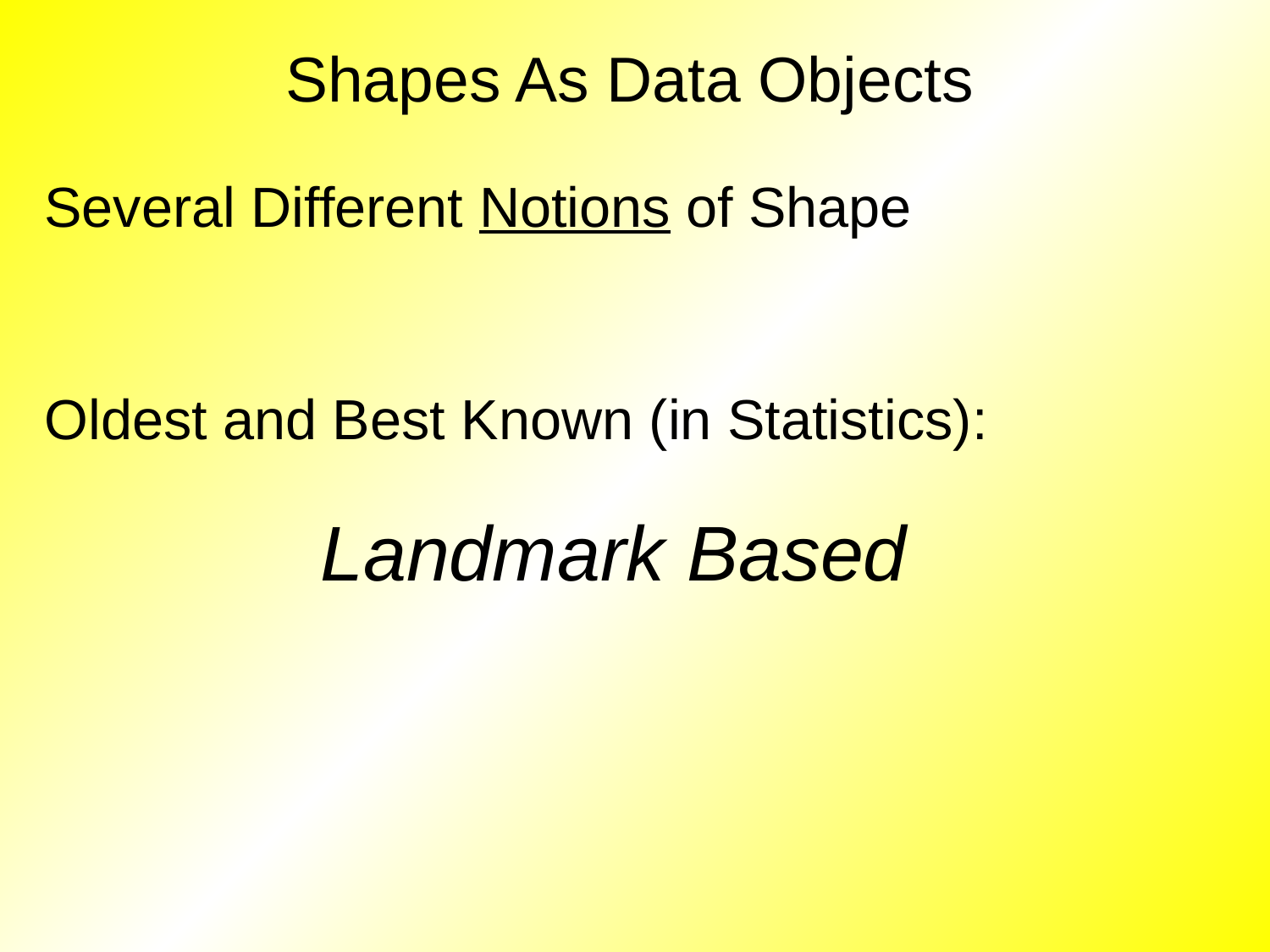

# Shapes As Data Objects
Several Different Notions of Shape

Oldest and Best Known (in Statistics):
Landmark Based